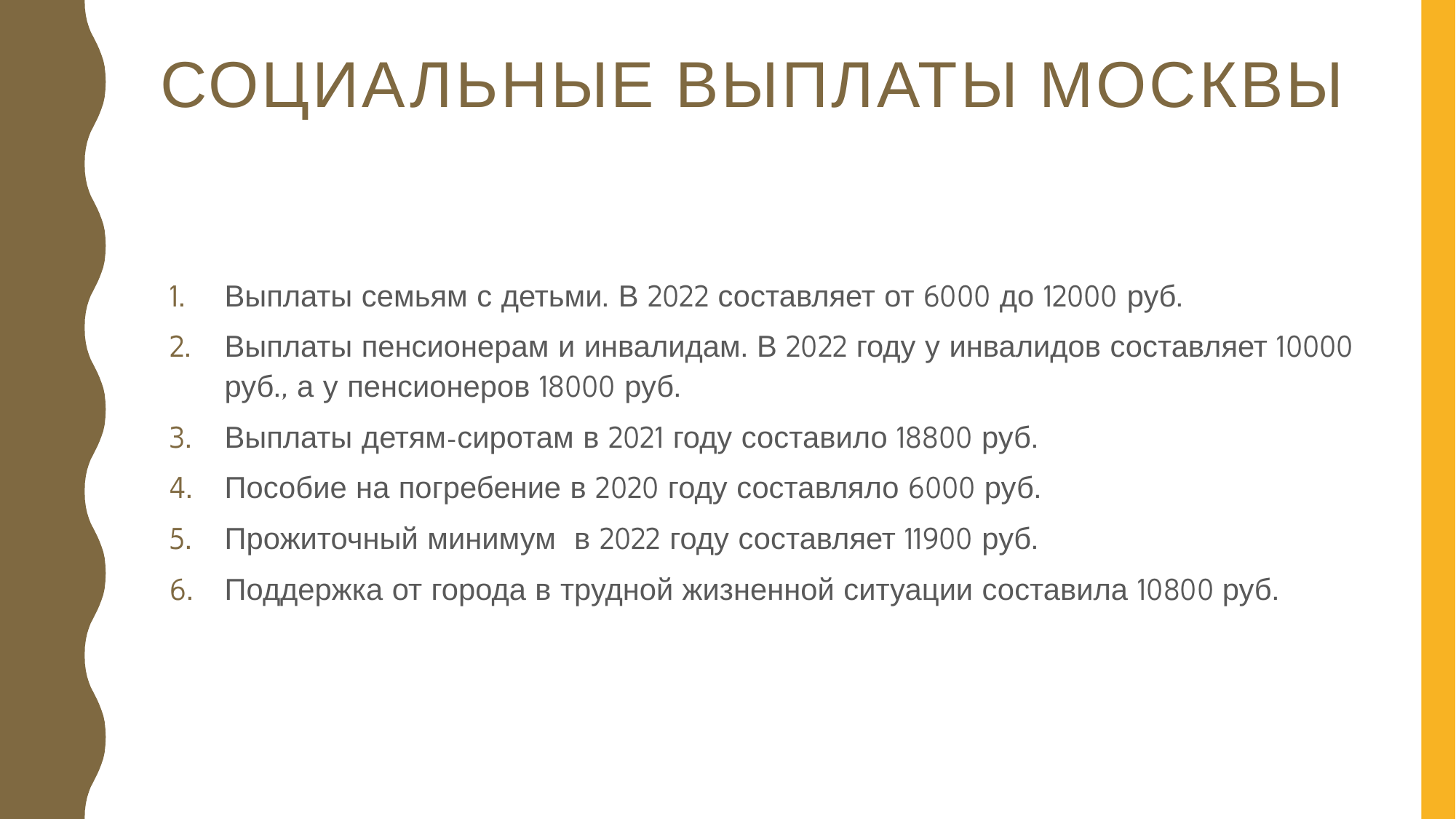

# Социальные выплаты Москвы
Выплаты семьям с детьми. В 2022 составляет от 6000 до 12000 руб.
Выплаты пенсионерам и инвалидам. В 2022 году у инвалидов составляет 10000 руб., а у пенсионеров 18000 руб.
Выплаты детям-сиротам в 2021 году составило 18800 руб.
Пособие на погребение в 2020 году составляло 6000 руб.
Прожиточный минимум  в 2022 году составляет 11900 руб.
Поддержка от города в трудной жизненной ситуации составила 10800 руб.